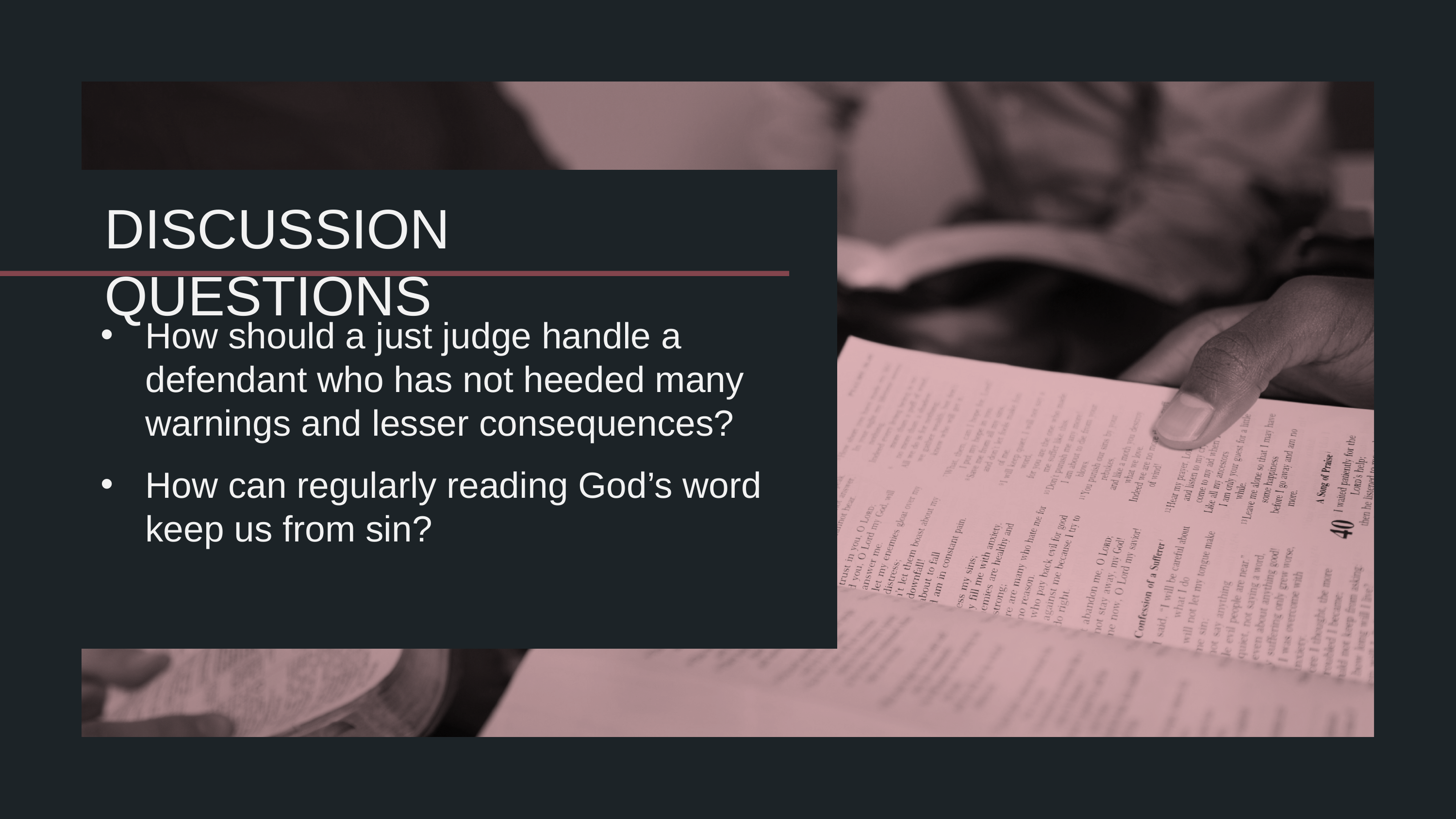

How should a just judge handle a defendant who has not heeded many warnings and lesser consequences?
How can regularly reading God’s word keep us from sin?